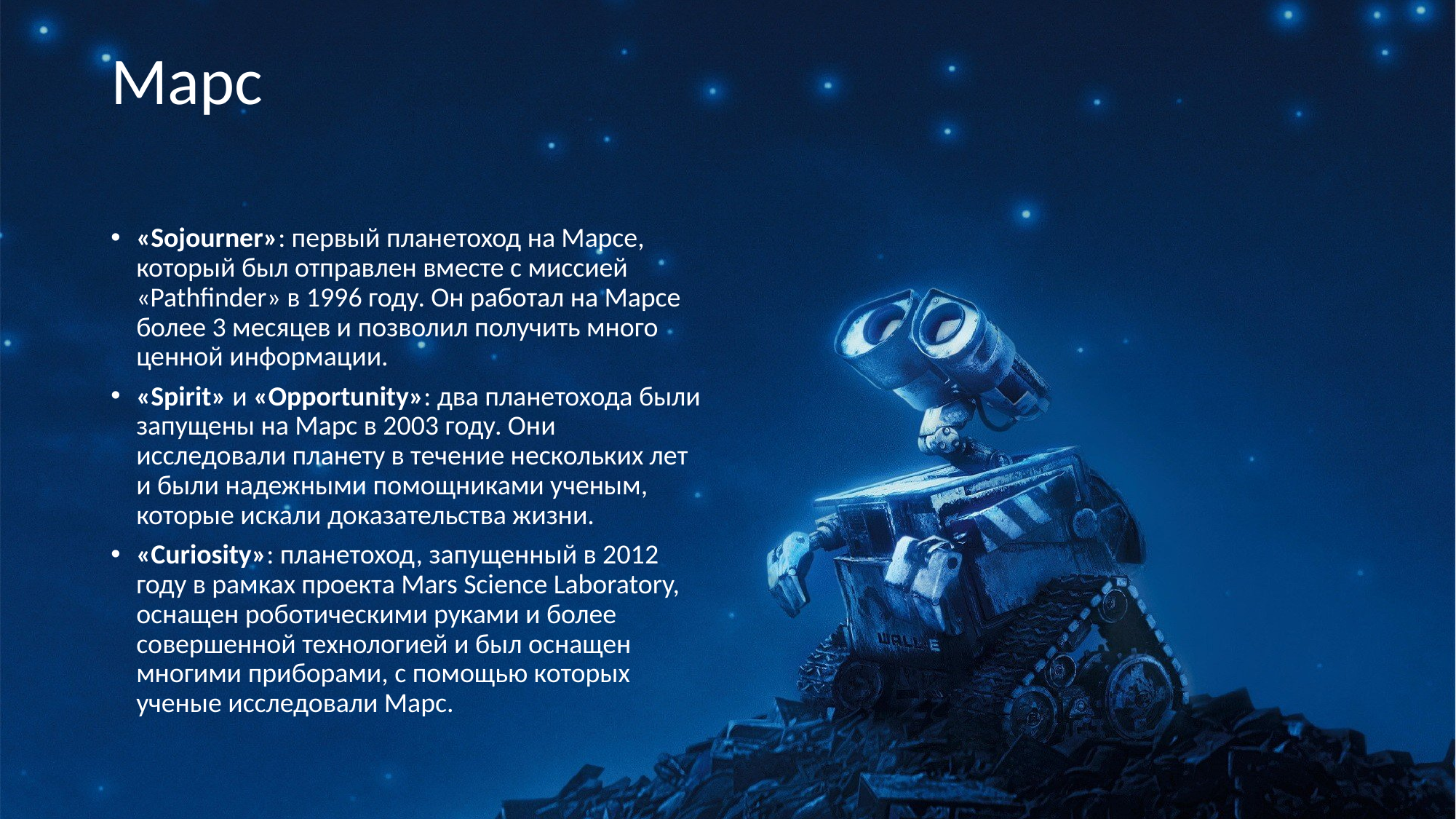

# Марс
«Sojourner»: первый планетоход на Марсе, который был отправлен вместе с миссией «Pathfinder» в 1996 году. Он работал на Марсе более 3 месяцев и позволил получить много ценной информации.
«Spirit» и «Opportunity»: два планетохода были запущены на Марс в 2003 году. Они исследовали планету в течение нескольких лет и были надежными помощниками ученым, которые искали доказательства жизни.
«Curiosity»: планетоход, запущенный в 2012 году в рамках проекта Mars Science Laboratory, оснащен роботическими руками и более совершенной технологией и был оснащен многими приборами, с помощью которых ученые исследовали Марс.